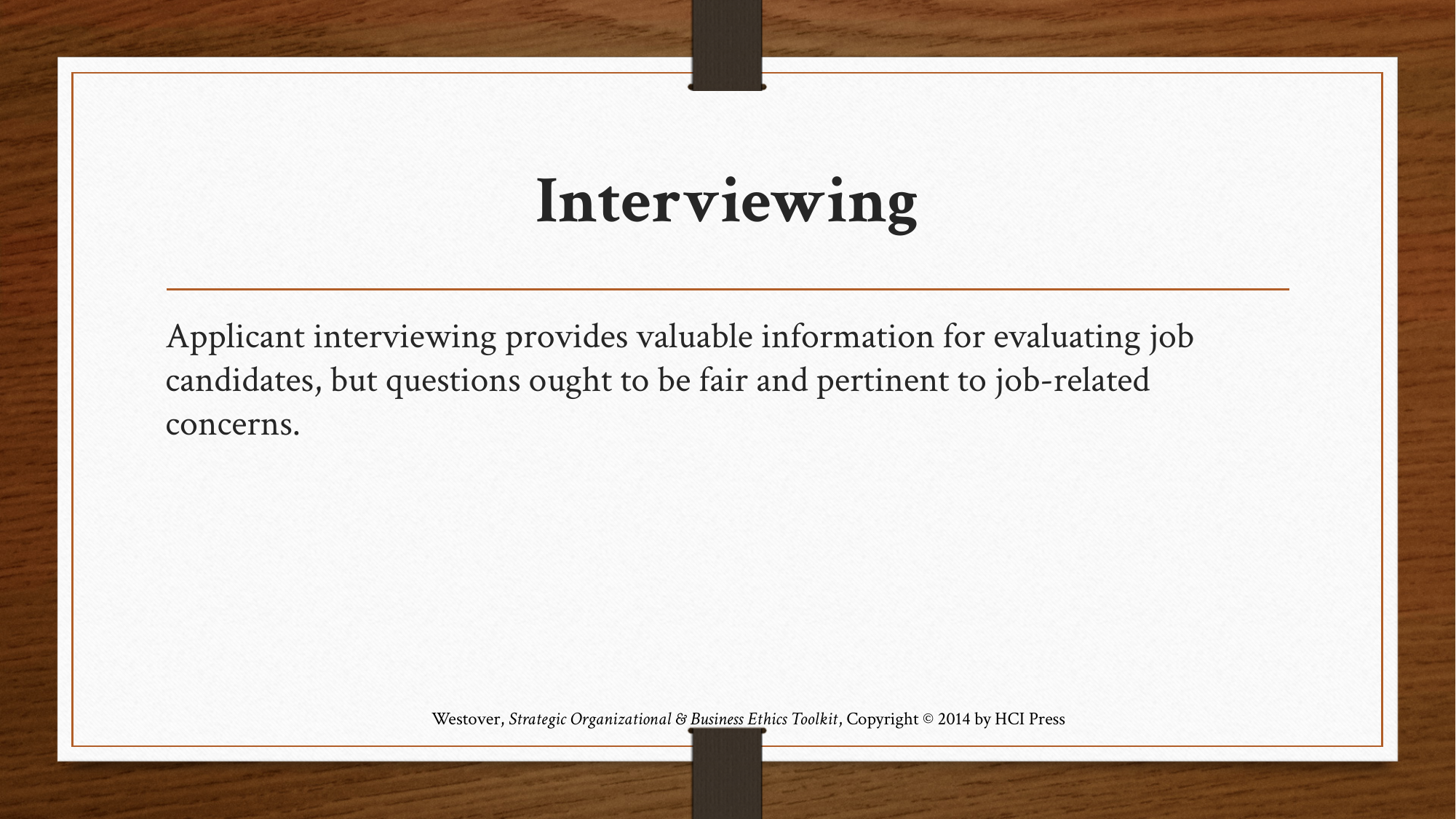

# Interviewing
Applicant interviewing provides valuable information for evaluating job candidates, but questions ought to be fair and pertinent to job-related concerns.
Westover, Strategic Organizational & Business Ethics Toolkit, Copyright © 2014 by HCI Press